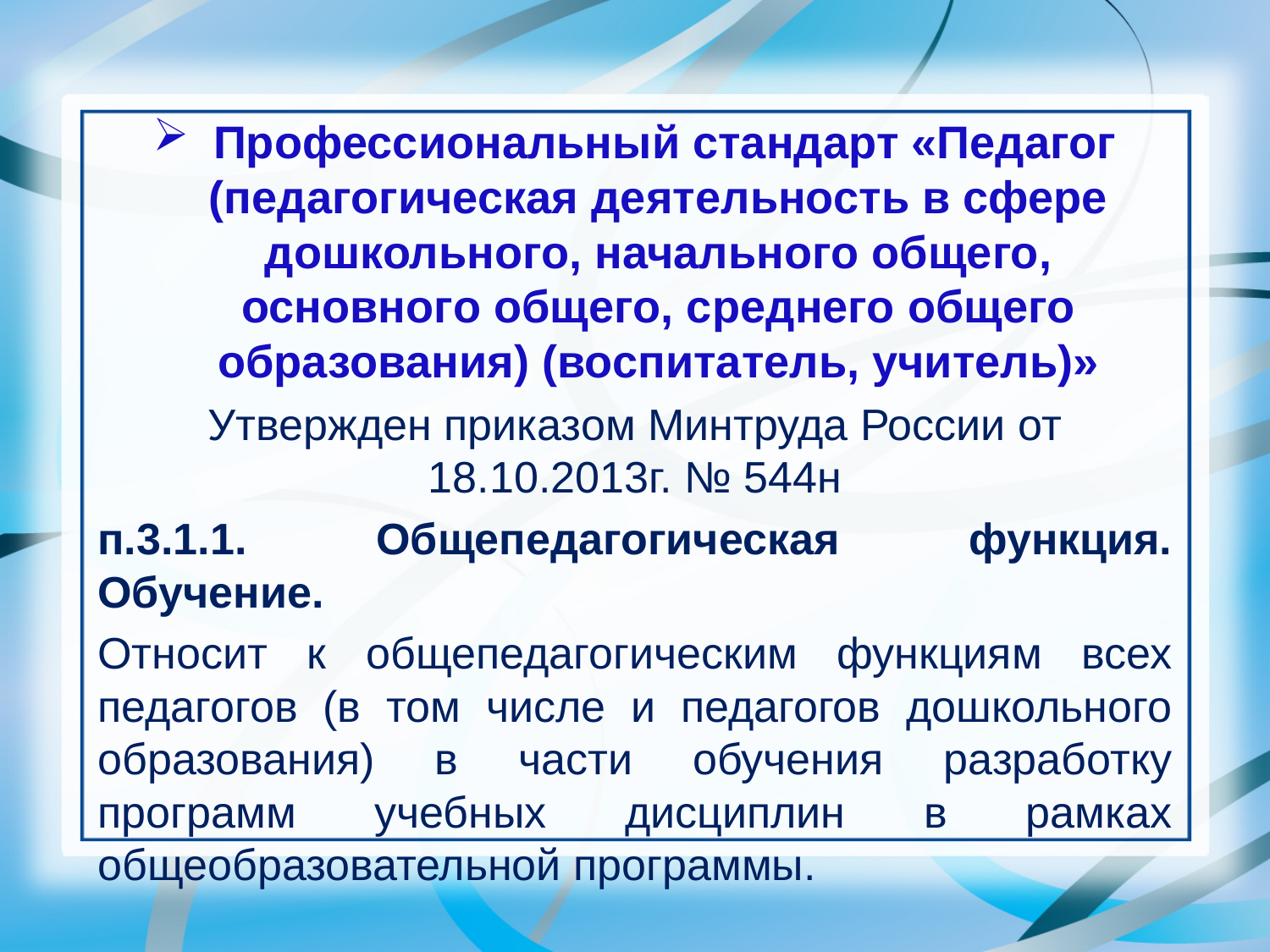

Профессиональный стандарт «Педагог (педагогическая деятельность в сфере дошкольного, начального общего, основного общего, среднего общего образования) (воспитатель, учитель)»
Утвержден приказом Минтруда России от 18.10.2013г. № 544н
п.3.1.1. Общепедагогическая функция. Обучение.
Относит к общепедагогическим функциям всех педагогов (в том числе и педагогов дошкольного образования) в части обучения разработку программ учебных дисциплин в рамках общеобразовательной программы.